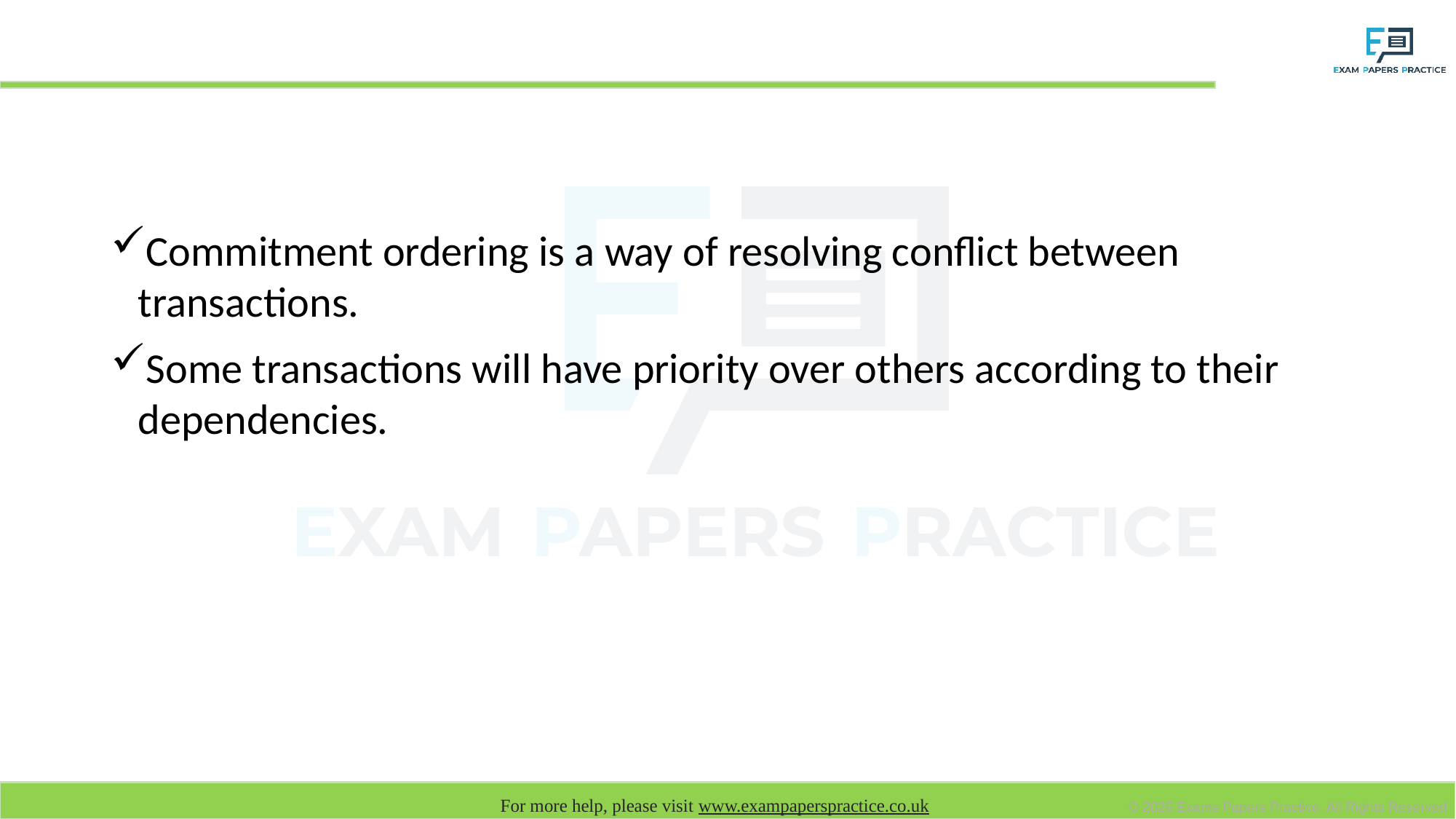

# Commitment ordering
Commitment ordering is a way of resolving conflict between transactions.
Some transactions will have priority over others according to their dependencies.